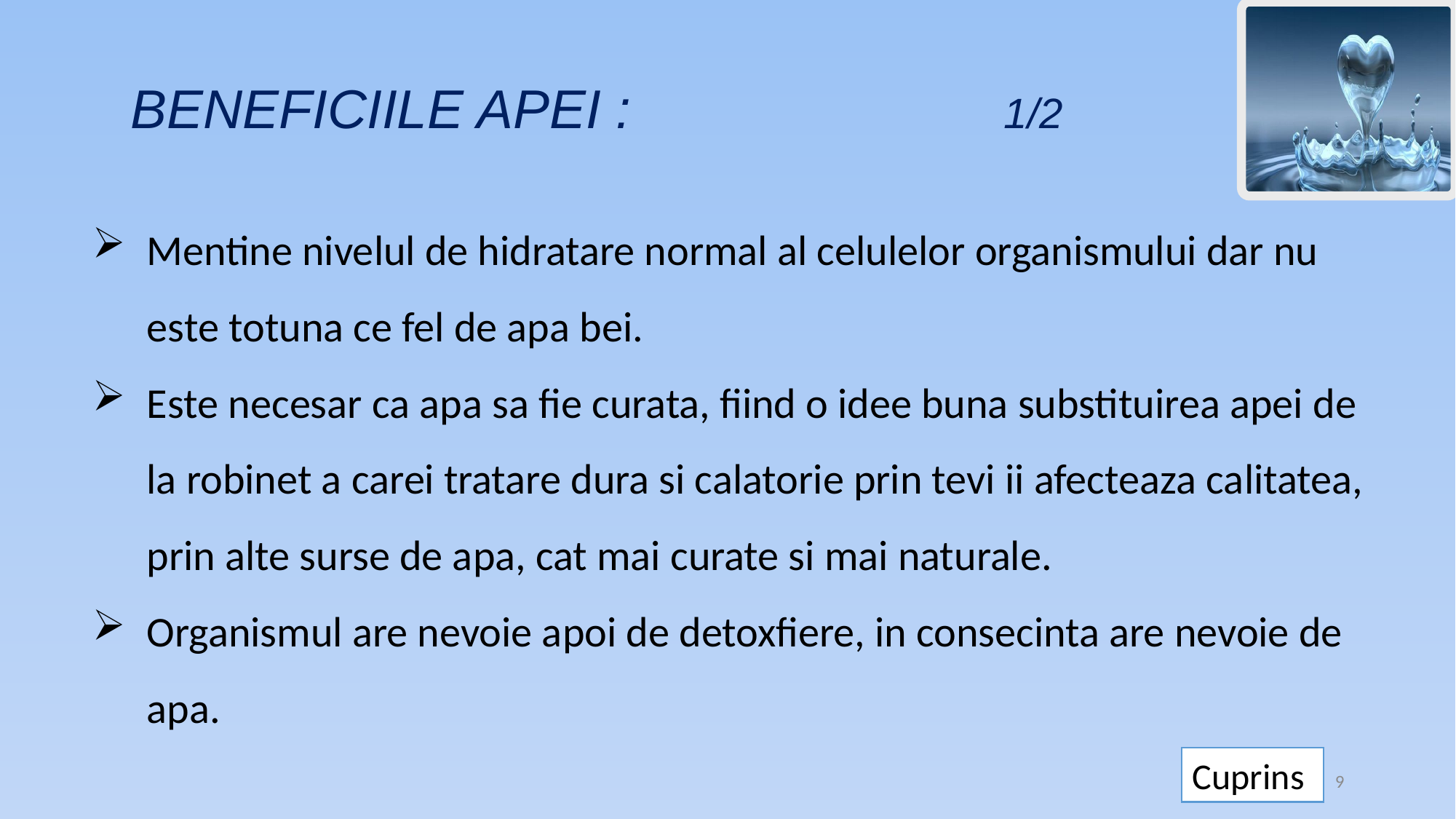

BENEFICIILE APEI :				1/2
Mentine nivelul de hidratare normal al celulelor organismului dar nu este totuna ce fel de apa bei.
Este necesar ca apa sa fie curata, fiind o idee buna substituirea apei de la robinet a carei tratare dura si calatorie prin tevi ii afecteaza calitatea, prin alte surse de apa, cat mai curate si mai naturale.
Organismul are nevoie apoi de detoxfiere, in consecinta are nevoie de apa.
Cuprins
9